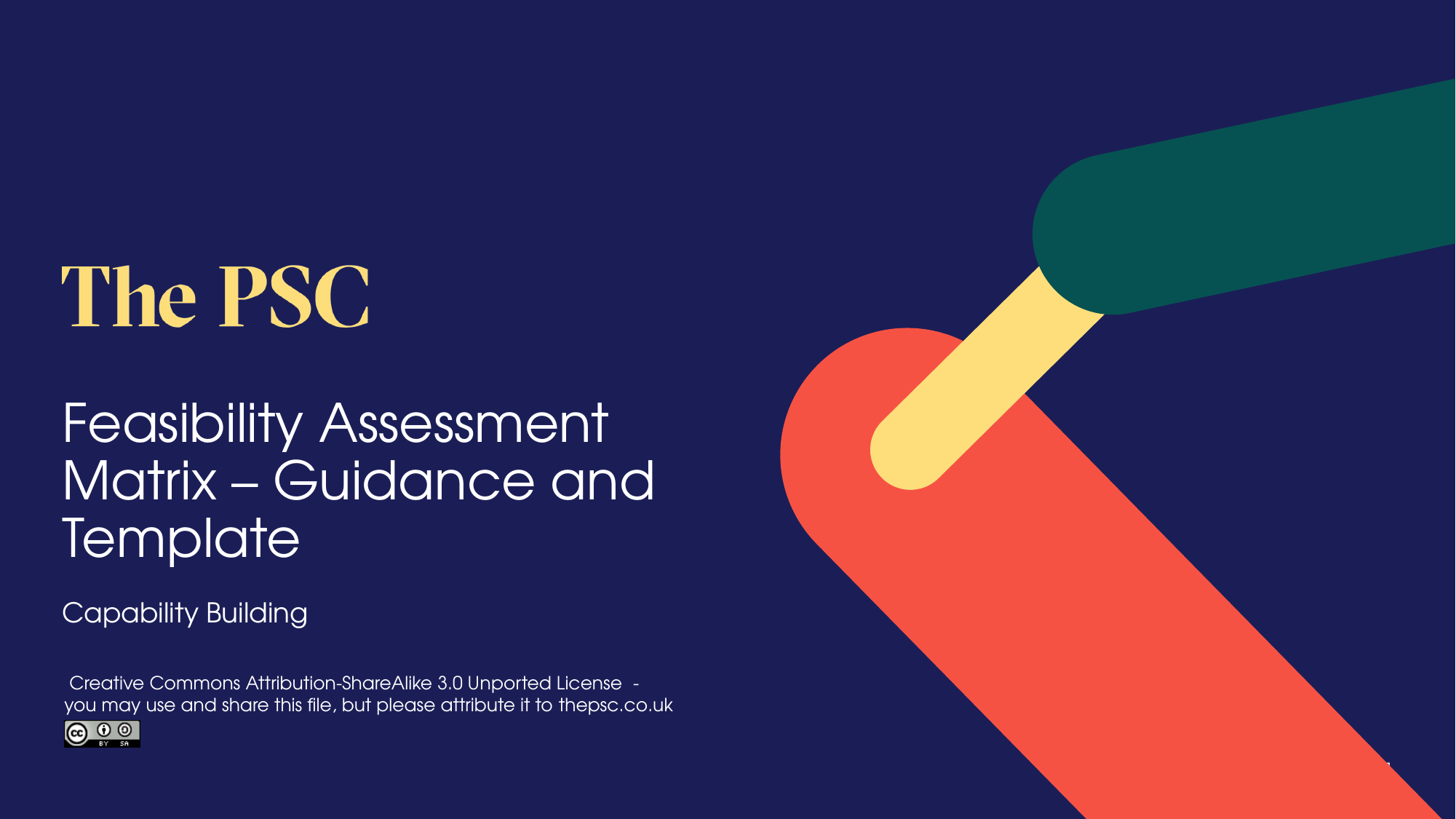

# Feasibility Assessment Matrix – Guidance and Template
Capability Building
1